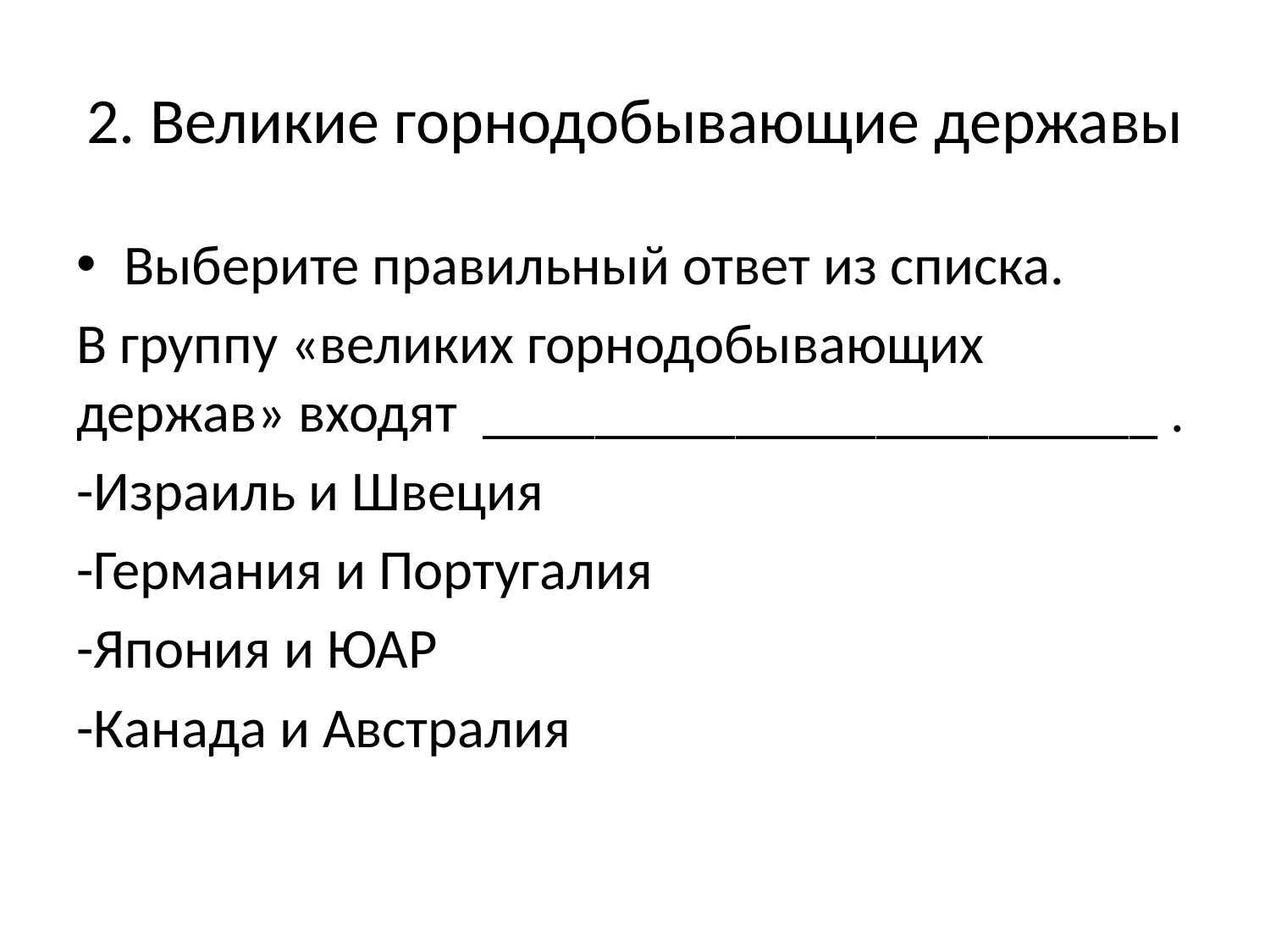

# 2. Великие горнодобывающие державы
Выберите правильный ответ из списка.
В группу «великих горнодобывающих держав» входят  ________________________ .
-Израиль и Швеция
-Германия и Португалия
-Япония и ЮАР
-Канада и Австралия